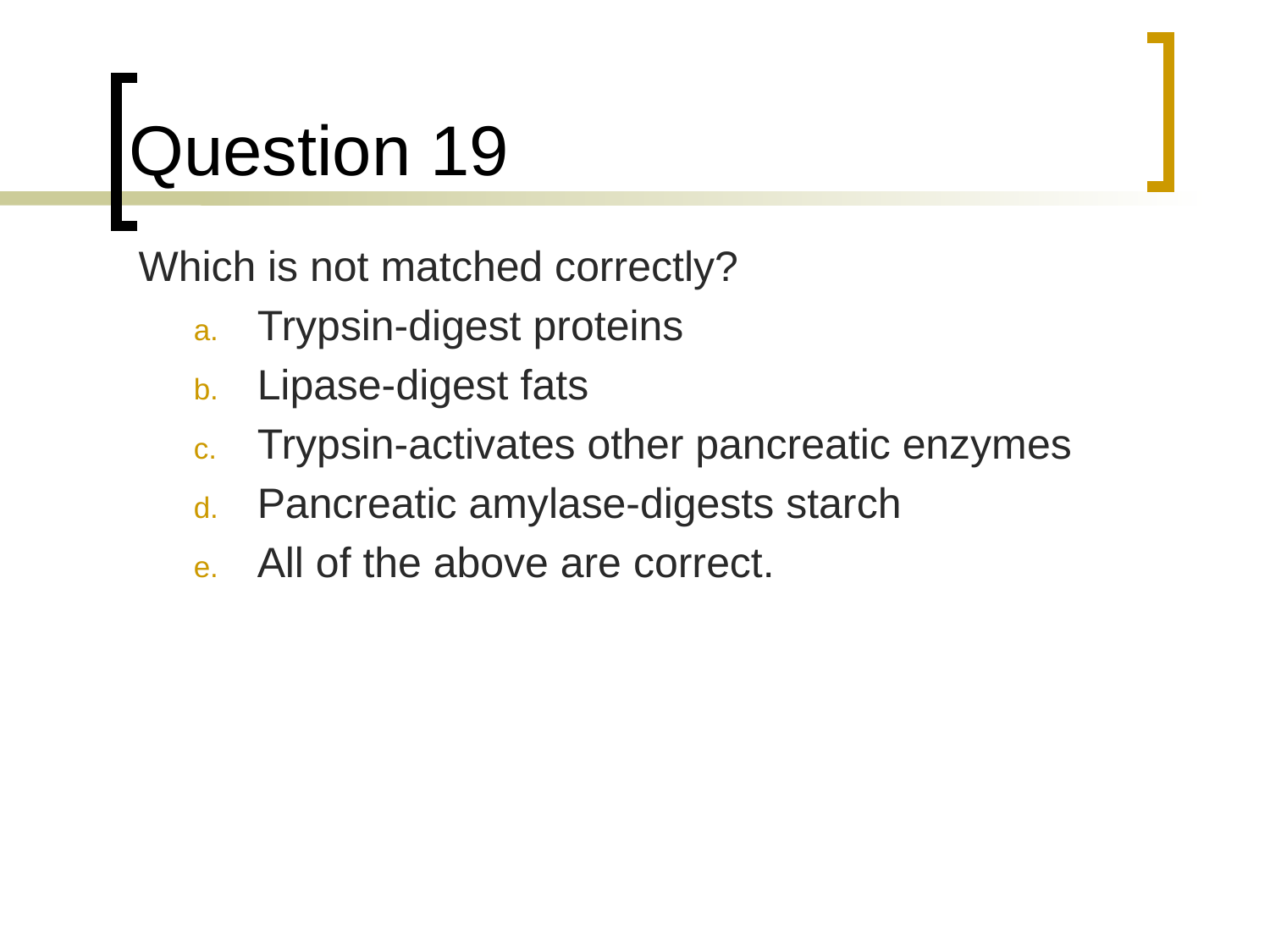

# Question 19
	Which is not matched correctly?
Trypsin-digest proteins
Lipase-digest fats
Trypsin-activates other pancreatic enzymes
Pancreatic amylase-digests starch
All of the above are correct.